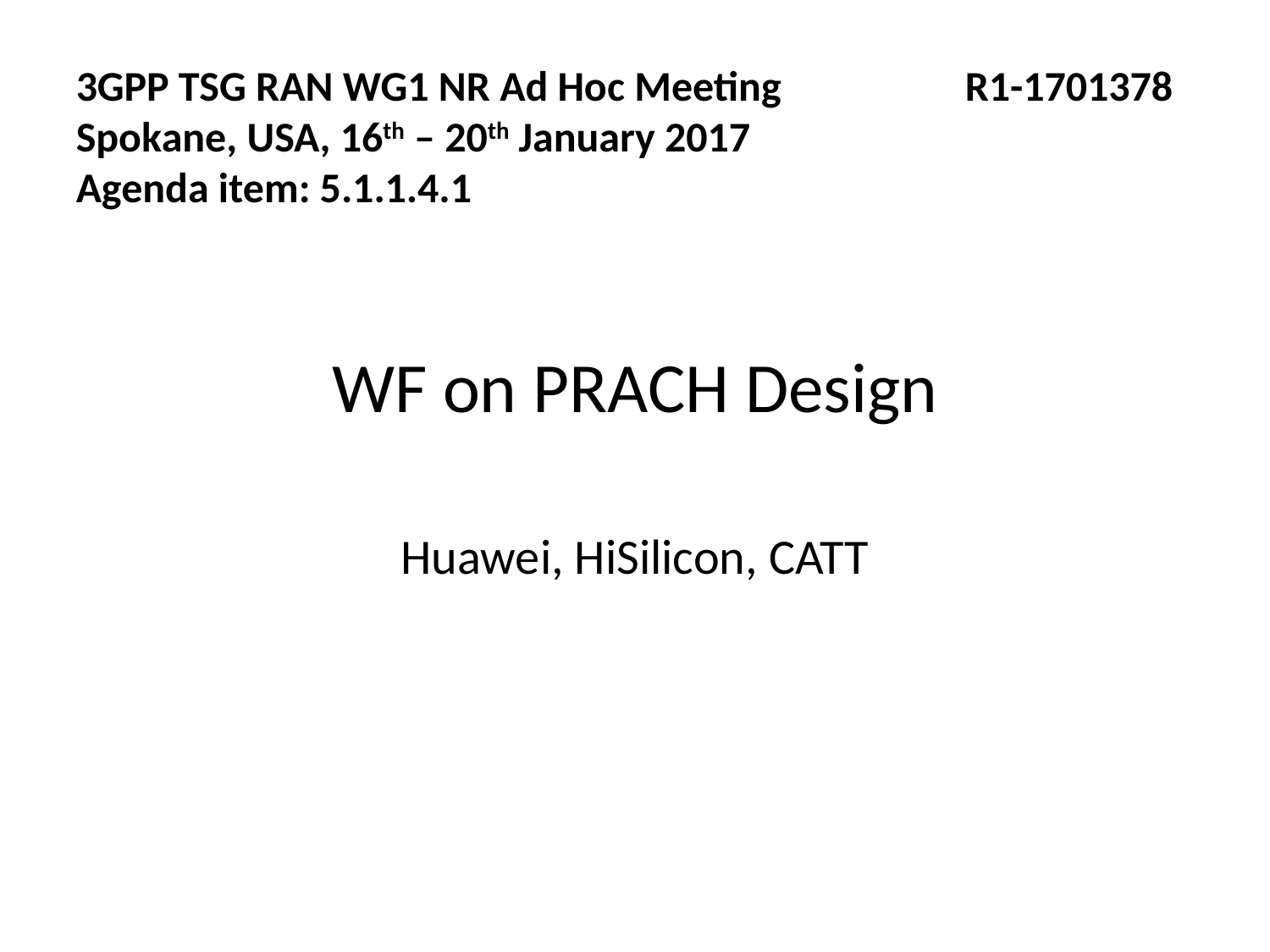

3GPP TSG RAN WG1 NR Ad Hoc Meeting		R1-1701378
Spokane, USA, 16th – 20th January 2017
Agenda item: 5.1.1.4.1
WF on PRACH Design
Huawei, HiSilicon, CATT